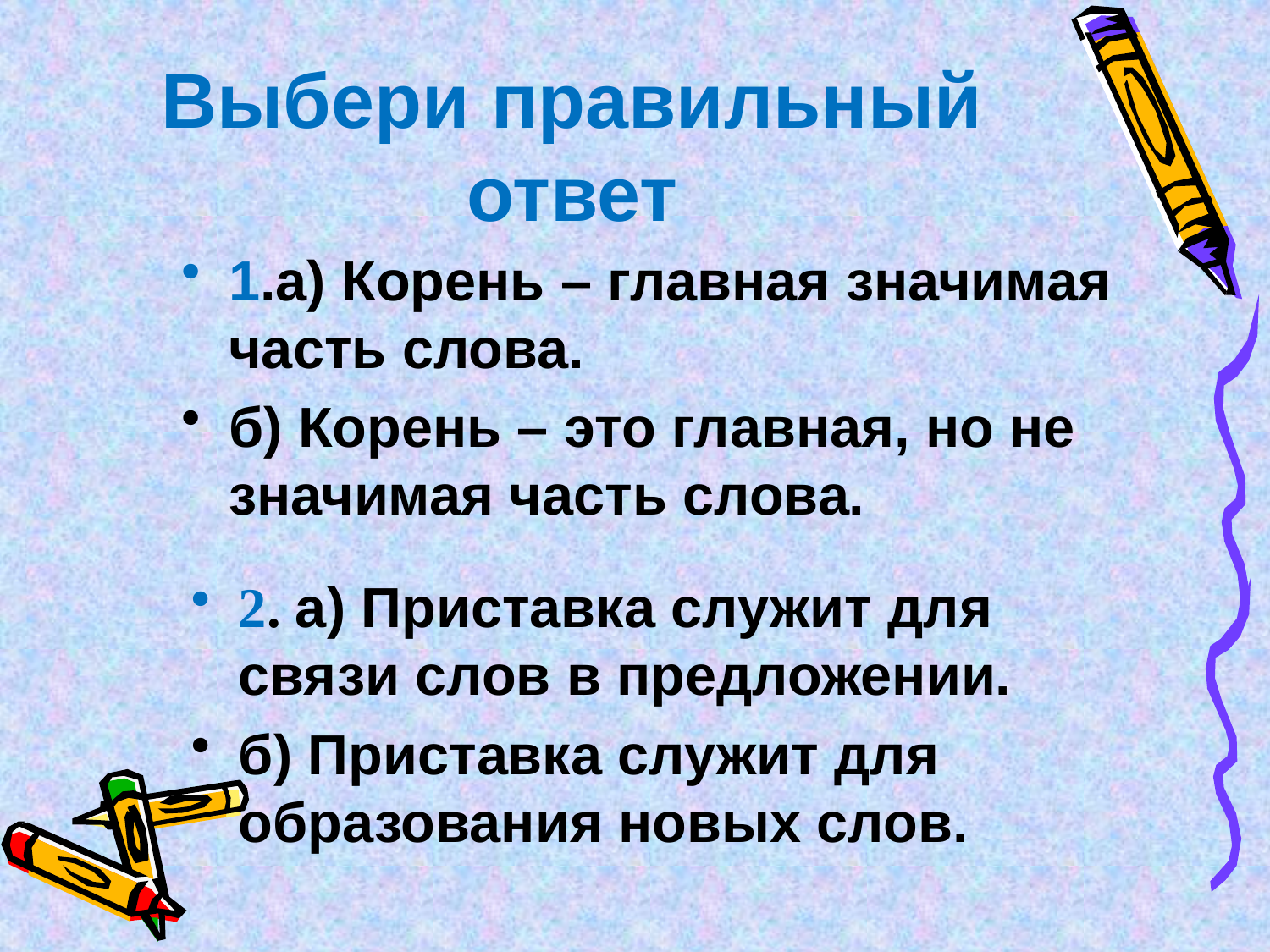

# Выбери правильный ответ
1.а) Корень – главная значимая часть слова.
б) Корень – это главная, но не значимая часть слова.
2. а) Приставка служит для связи слов в предложении.
б) Приставка служит для образования новых слов.